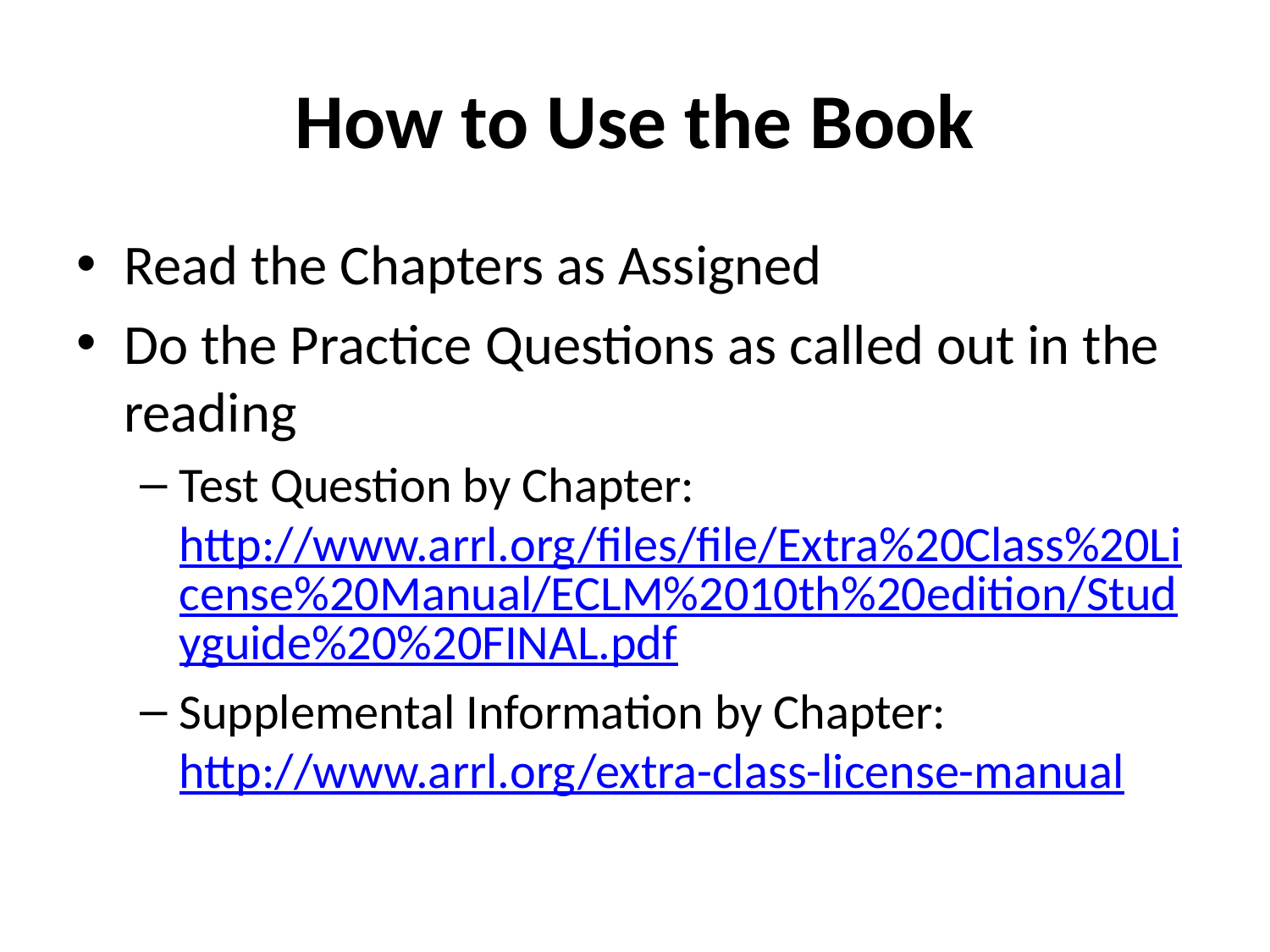

# How to Use the Book
Read the Chapters as Assigned
Do the Practice Questions as called out in the reading
Test Question by Chapter: http://www.arrl.org/files/file/Extra%20Class%20License%20Manual/ECLM%2010th%20edition/Studyguide%20%20FINAL.pdf
Supplemental Information by Chapter: http://www.arrl.org/extra-class-license-manual